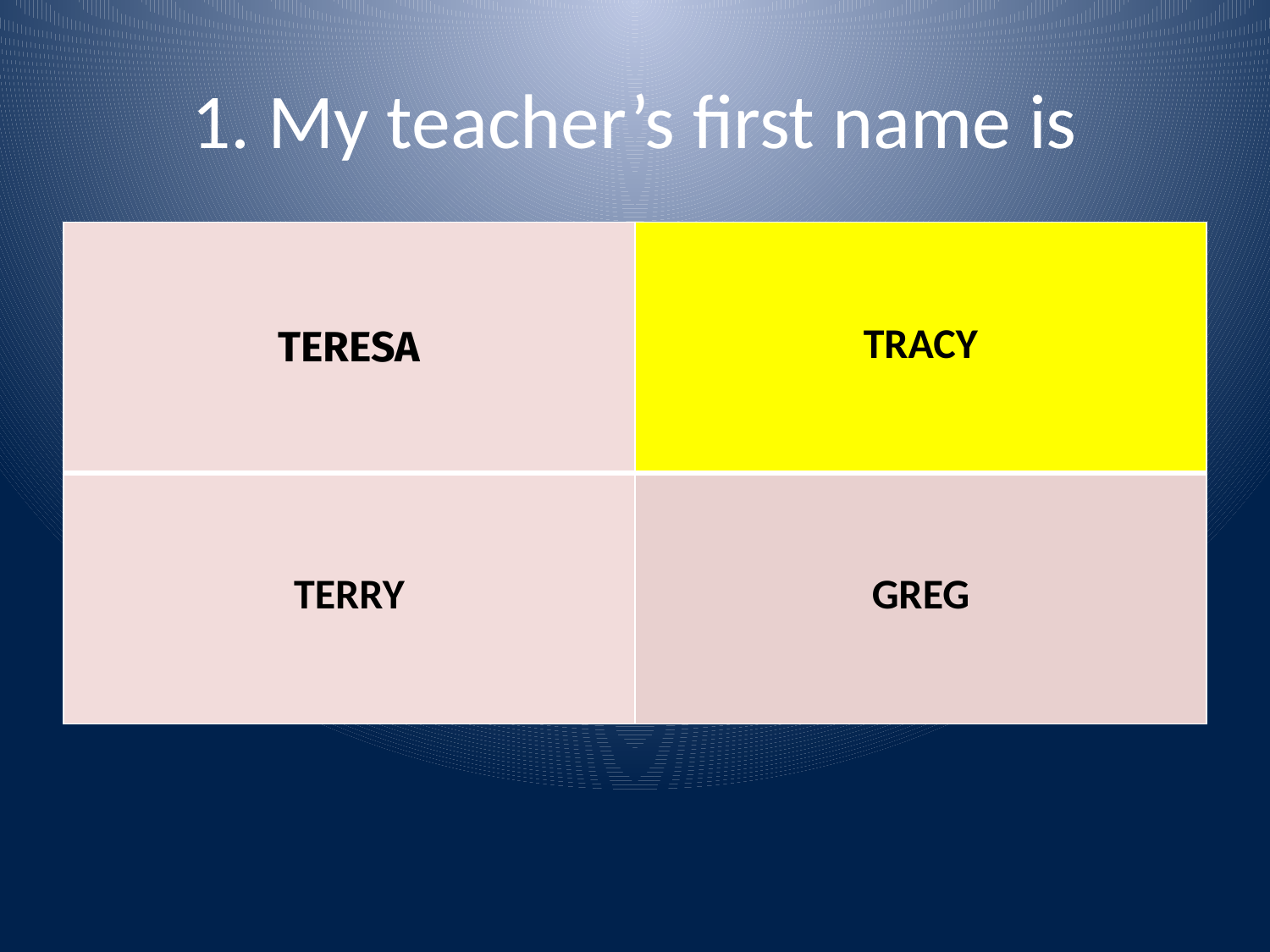

# 1. My teacher’s first name is
| TERESA | TRACY |
| --- | --- |
| TERRY | GREG |